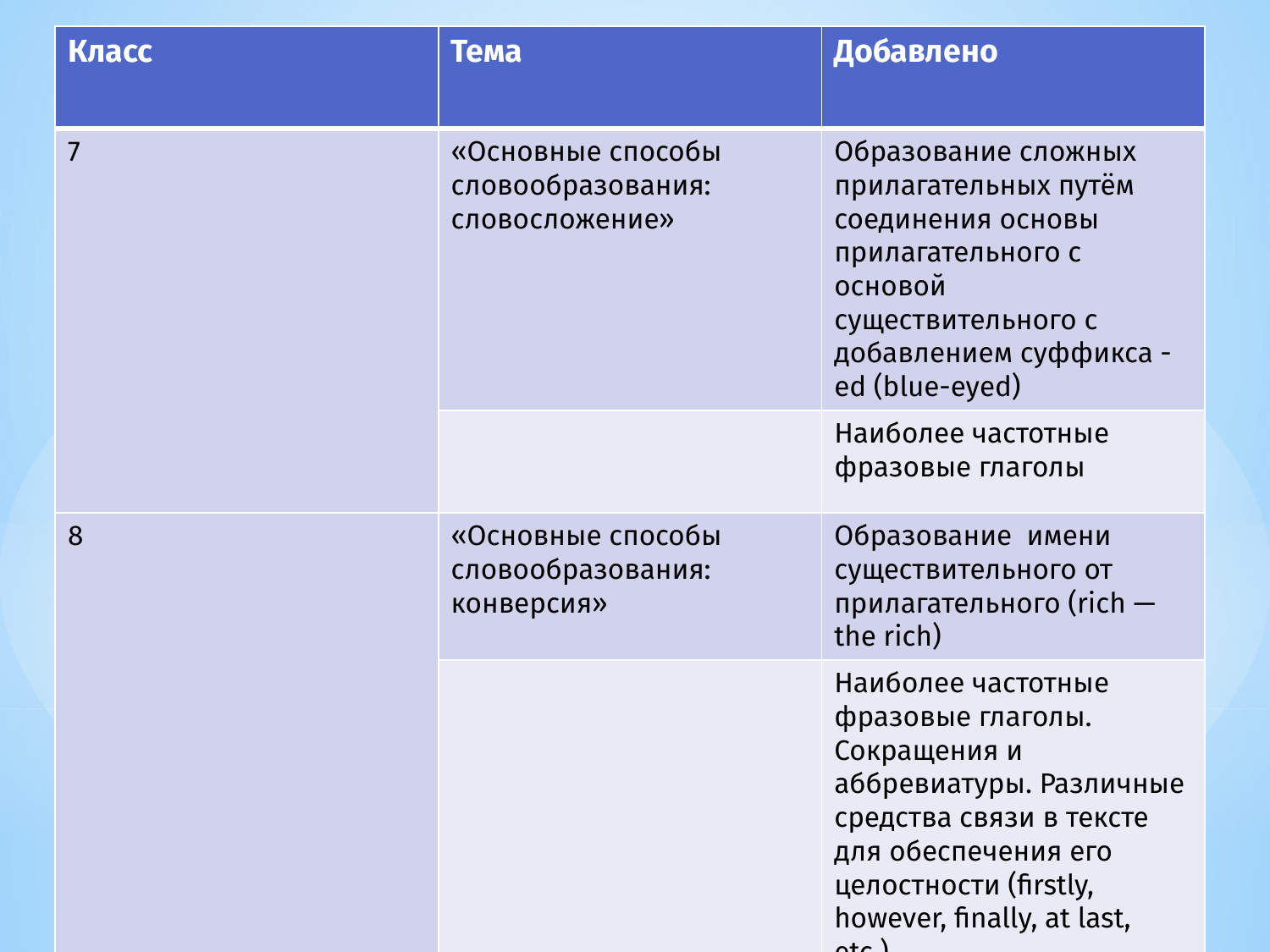

| Класс | Тема | Добавлено |
| --- | --- | --- |
| 7 | «Основные способы словообразования: словосложение» | Образование сложных прилагательных путём соединения основы прилагательного с основой существительного с добавлением суффикса -ed (blue-eyed) |
|  |  | Наиболее частотные фразовые глаголы |
| 8 | «Основные способы словообразования: конверсия» | Образование имени существительного от прилагательного (rich — the rich) |
|  |  | Наиболее частотные фразовые глаголы. Сокращения и аббревиатуры. Различные средства связи в тексте для обеспечения его целостности (firstly, however, finally, at last, etc.) |